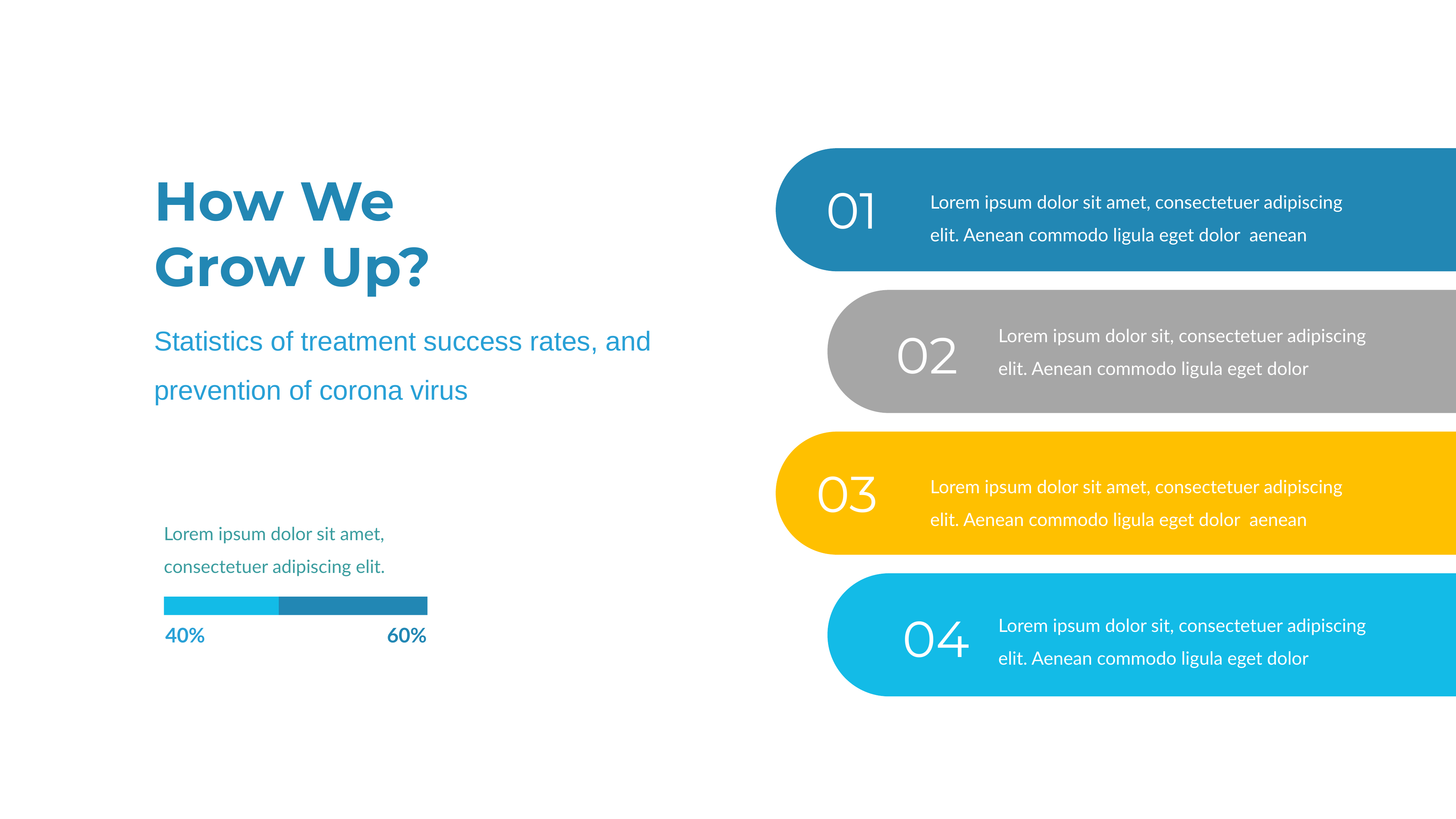

How We
Grow Up?
01
Lorem ipsum dolor sit amet, consectetuer adipiscing elit. Aenean commodo ligula eget dolor  aenean
Statistics of treatment success rates, and prevention of corona virus
Lorem ipsum dolor sit, consectetuer adipiscing elit. Aenean commodo ligula eget dolor
02

03
Lorem ipsum dolor sit amet, consectetuer adipiscing elit. Aenean commodo ligula eget dolor  aenean
Lorem ipsum dolor sit amet, consectetuer adipiscing elit.

40%
60%
Lorem ipsum dolor sit, consectetuer adipiscing elit. Aenean commodo ligula eget dolor
04